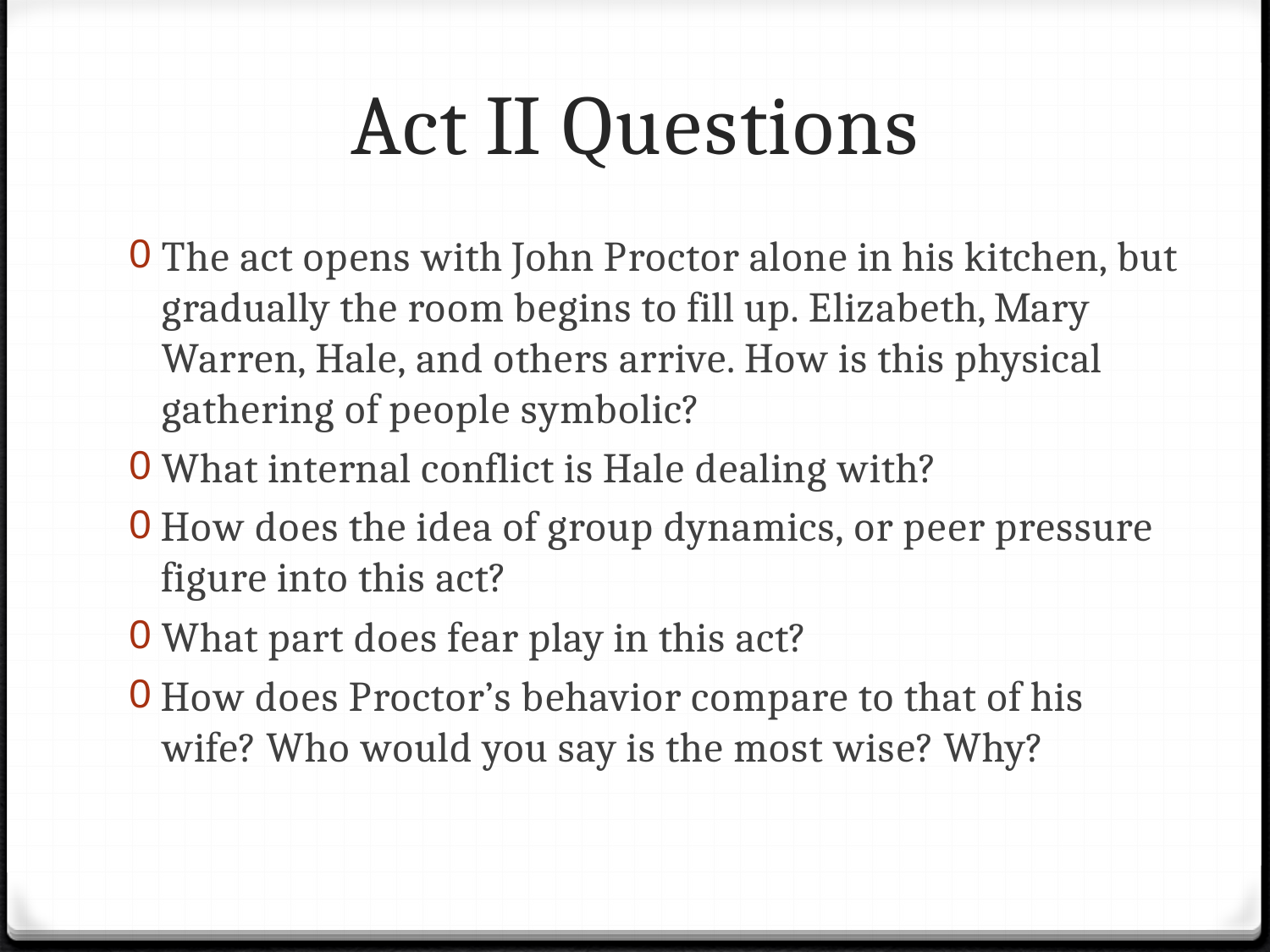

# Act II Questions
The act opens with John Proctor alone in his kitchen, but gradually the room begins to fill up. Elizabeth, Mary Warren, Hale, and others arrive. How is this physical gathering of people symbolic?
What internal conflict is Hale dealing with?
How does the idea of group dynamics, or peer pressure figure into this act?
What part does fear play in this act?
How does Proctor’s behavior compare to that of his wife? Who would you say is the most wise? Why?